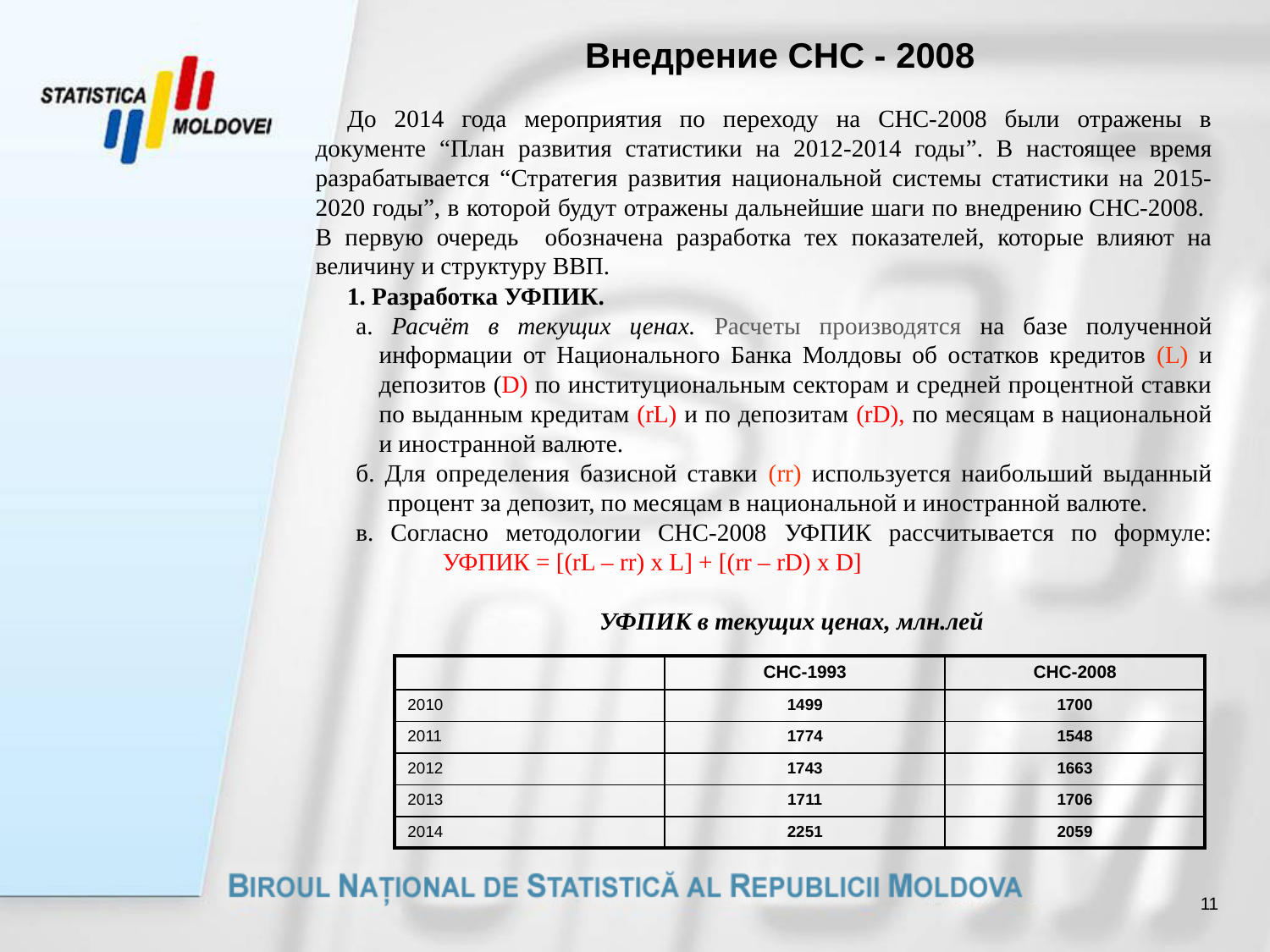

# Внедрение СНС - 2008
До 2014 года мероприятия по переходу на СНС-2008 были отражены в документе “План развития статистики на 2012-2014 годы”. В настоящее время разрабатывается “Стратегия развития национальной системы статистики на 2015-2020 годы”, в которой будут отражены дальнейшие шаги по внедрению СНС-2008.  В первую очередь  обозначена разработка тех показателей, которые влияют на величину и структуру ВВП.
1. Разработка УФПИК.
а. Расчёт в текущих ценах. Расчеты производятся на базе полученной информации от Национального Банка Молдовы об остатков кредитов (L) и депозитов (D) по институциональным секторам и средней процентной ставки по выданным кредитам (rL) и по депозитам (rD), по месяцам в национальной и иностранной валюте.
б. Для определения базисной ставки (rr) используется наибольший выданный процент за депозит, по месяцам в национальной и иностранной валюте.
в. Согласно методологии СНС-2008 УФПИК рассчитывается по формуле: УФПИК = [(rL – rr) x L] + [(rr – rD) x D]

УФПИК в текущих ценах, млн.лей
|  | СНС-1993 | СНС-2008 |
| --- | --- | --- |
| 2010 | 1499 | 1700 |
| 2011 | 1774 | 1548 |
| 2012 | 1743 | 1663 |
| 2013 | 1711 | 1706 |
| 2014 | 2251 | 2059 |
11